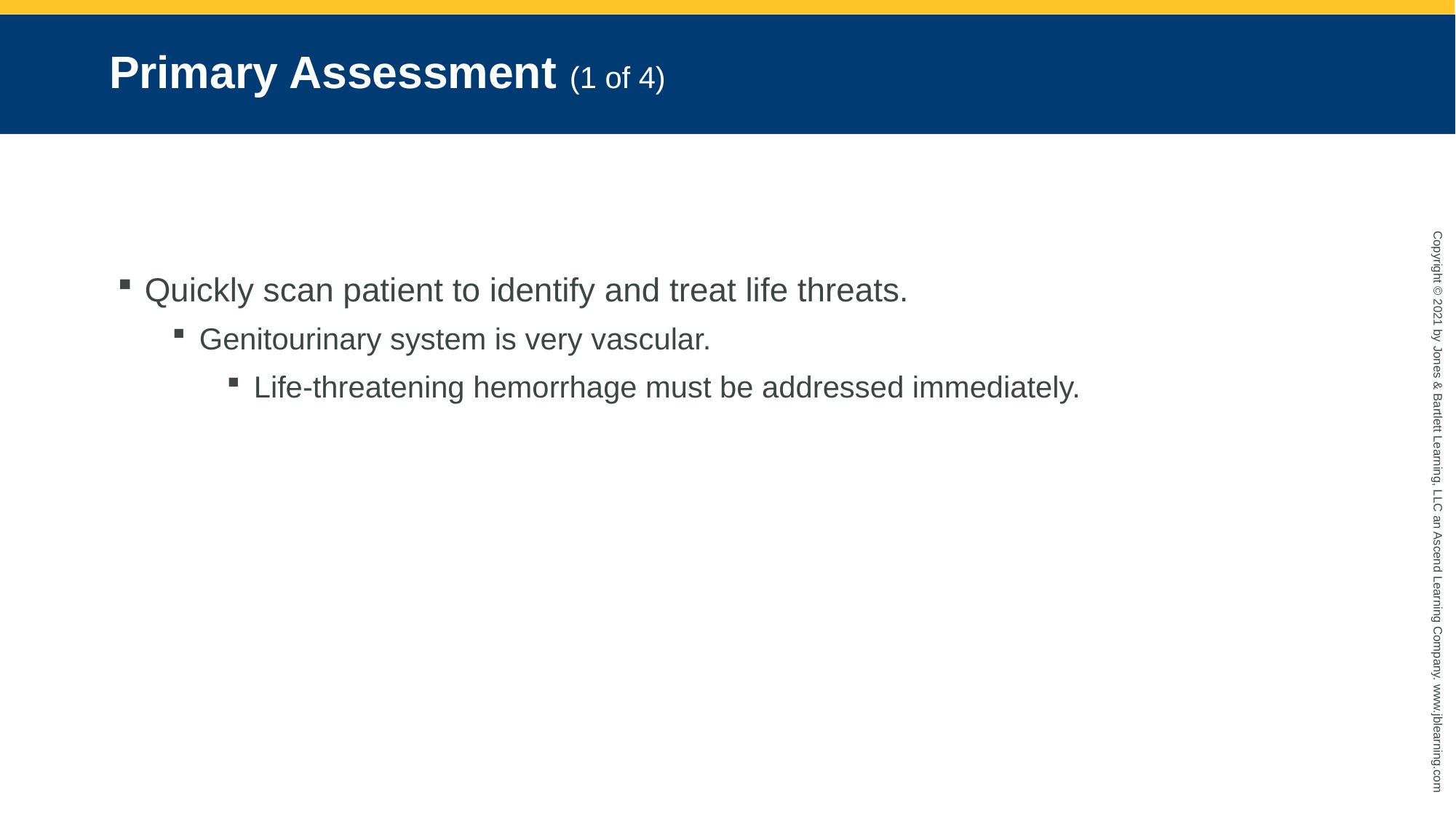

# Primary Assessment (1 of 4)
Quickly scan patient to identify and treat life threats.
Genitourinary system is very vascular.
Life-threatening hemorrhage must be addressed immediately.